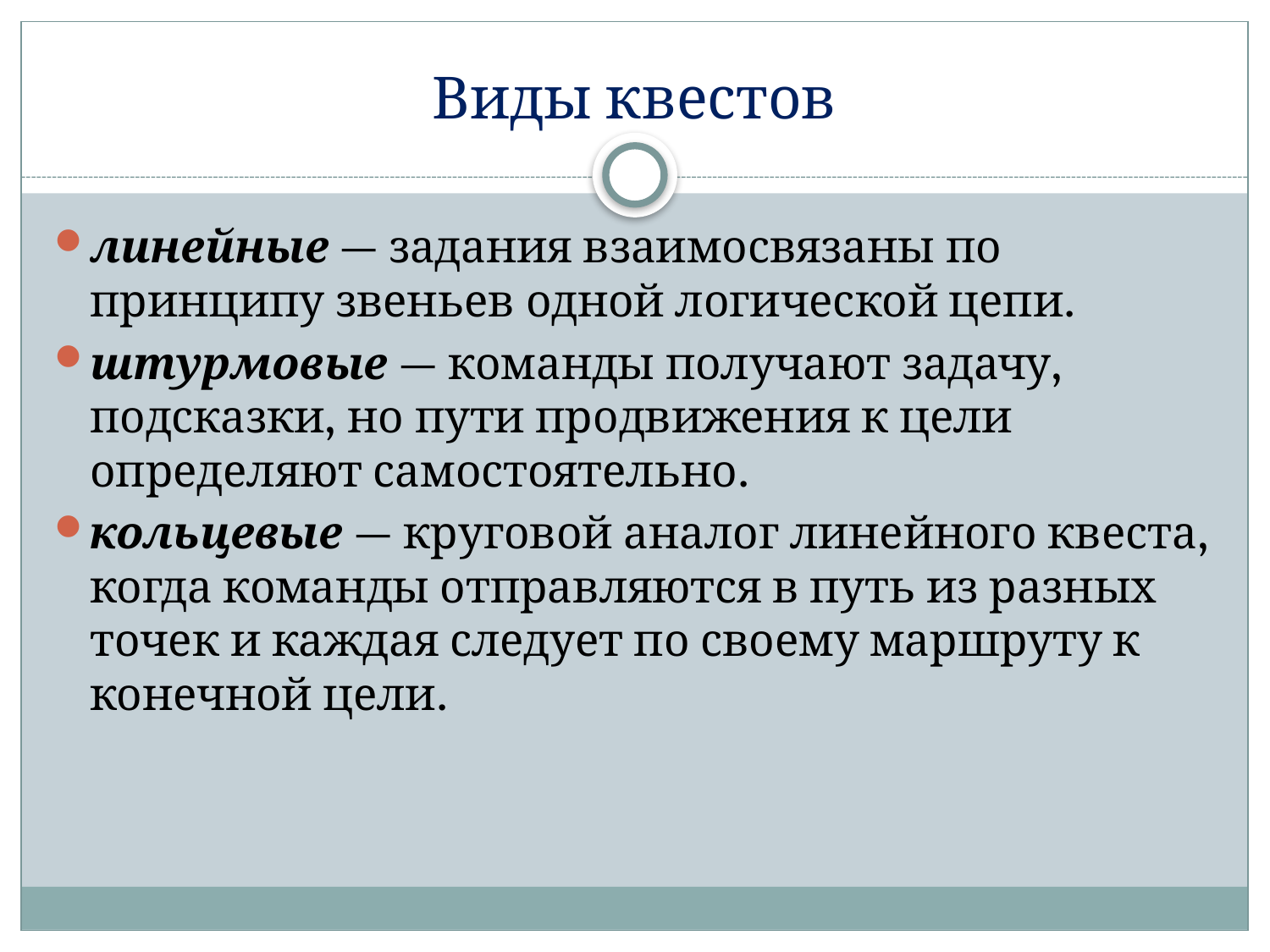

# Виды квестов
линейные — задания взаимосвязаны по принципу звеньев одной логической цепи.
штурмовые — команды получают задачу, подсказки, но пути продвижения к цели определяют самостоятельно.
кольцевые — круговой аналог линейного квеста, когда команды отправляются в путь из разных точек и каждая следует по своему маршруту к конечной цели.